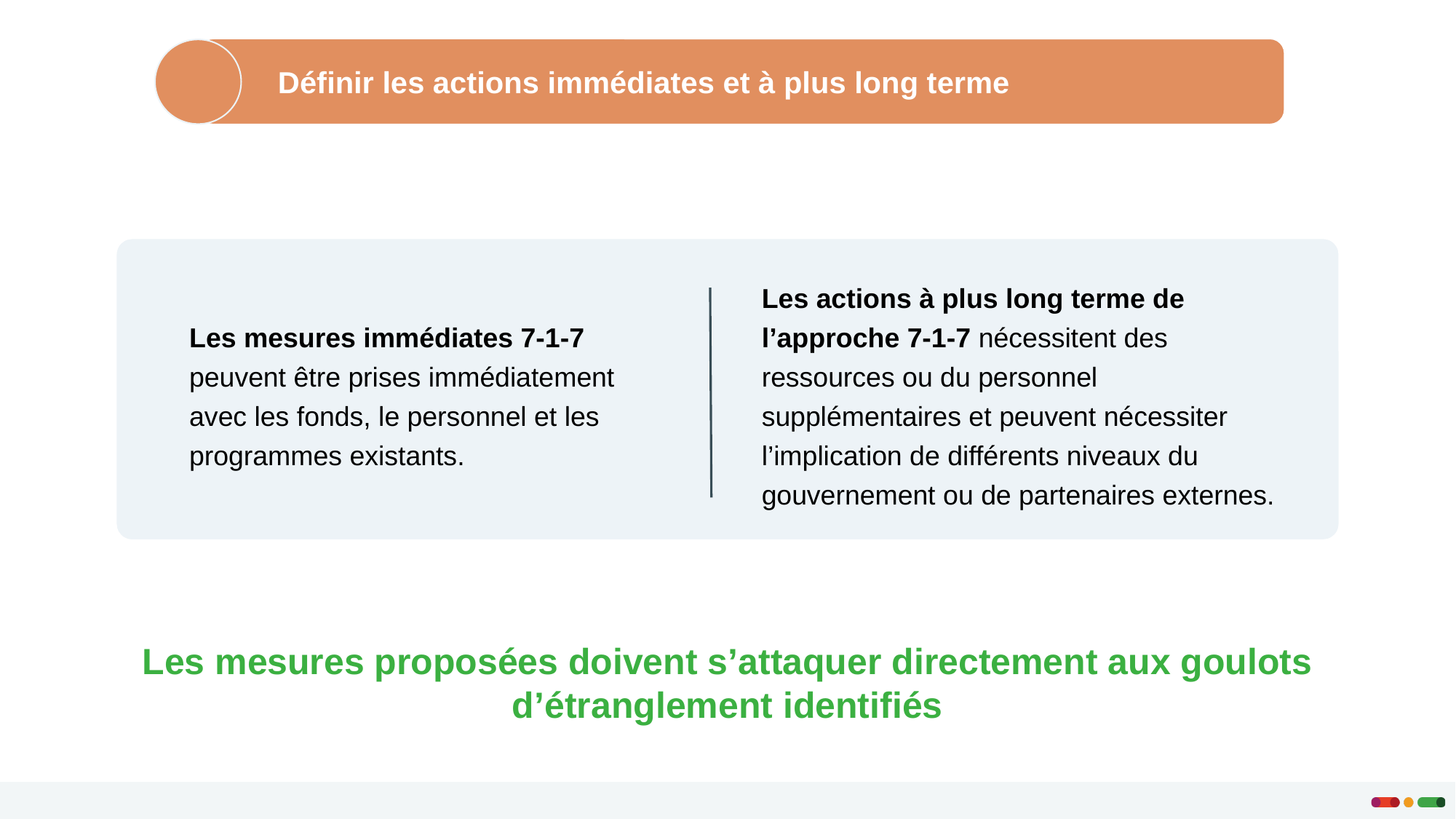

Définir les actions immédiates et à plus long terme

Les mesures immédiates 7-1-7 peuvent être prises immédiatement avec les fonds, le personnel et les programmes existants.
Les actions à plus long terme de l’approche 7-1-7 nécessitent des ressources ou du personnel supplémentaires et peuvent nécessiter l’implication de différents niveaux du gouvernement ou de partenaires externes.
Les mesures proposées doivent s’attaquer directement aux goulots d’étranglement identifiés